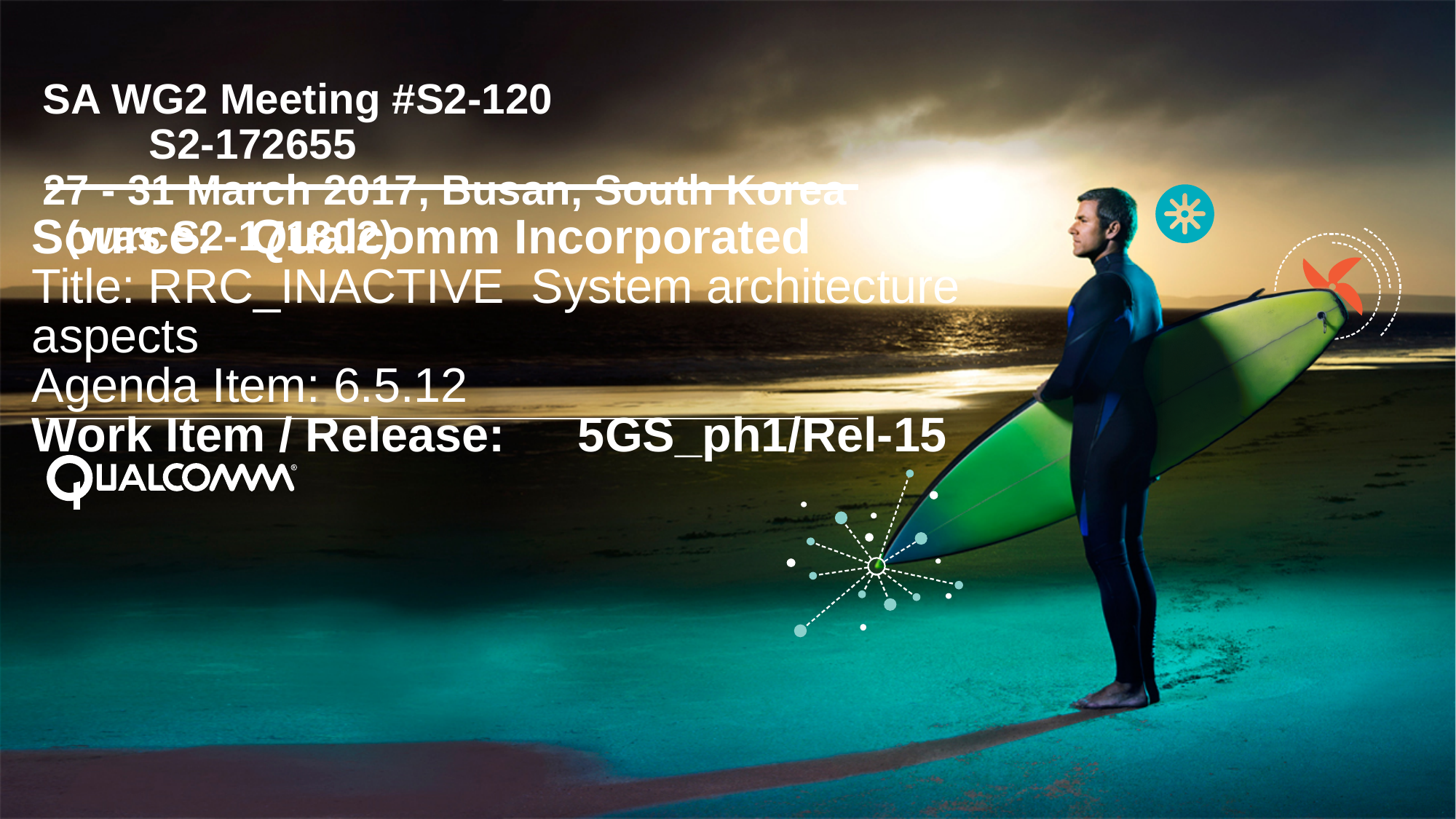

SA WG2 Meeting #S2-120	                                                                                S2-172655
27 - 31 March 2017, Busan, South Korea		                                    (was S2-171802)
# Source:	Qualcomm Incorporated Title: RRC_INACTIVE  System architecture aspects Agenda Item: 6.5.12 Work Item / Release:	5GS_ph1/Rel-15